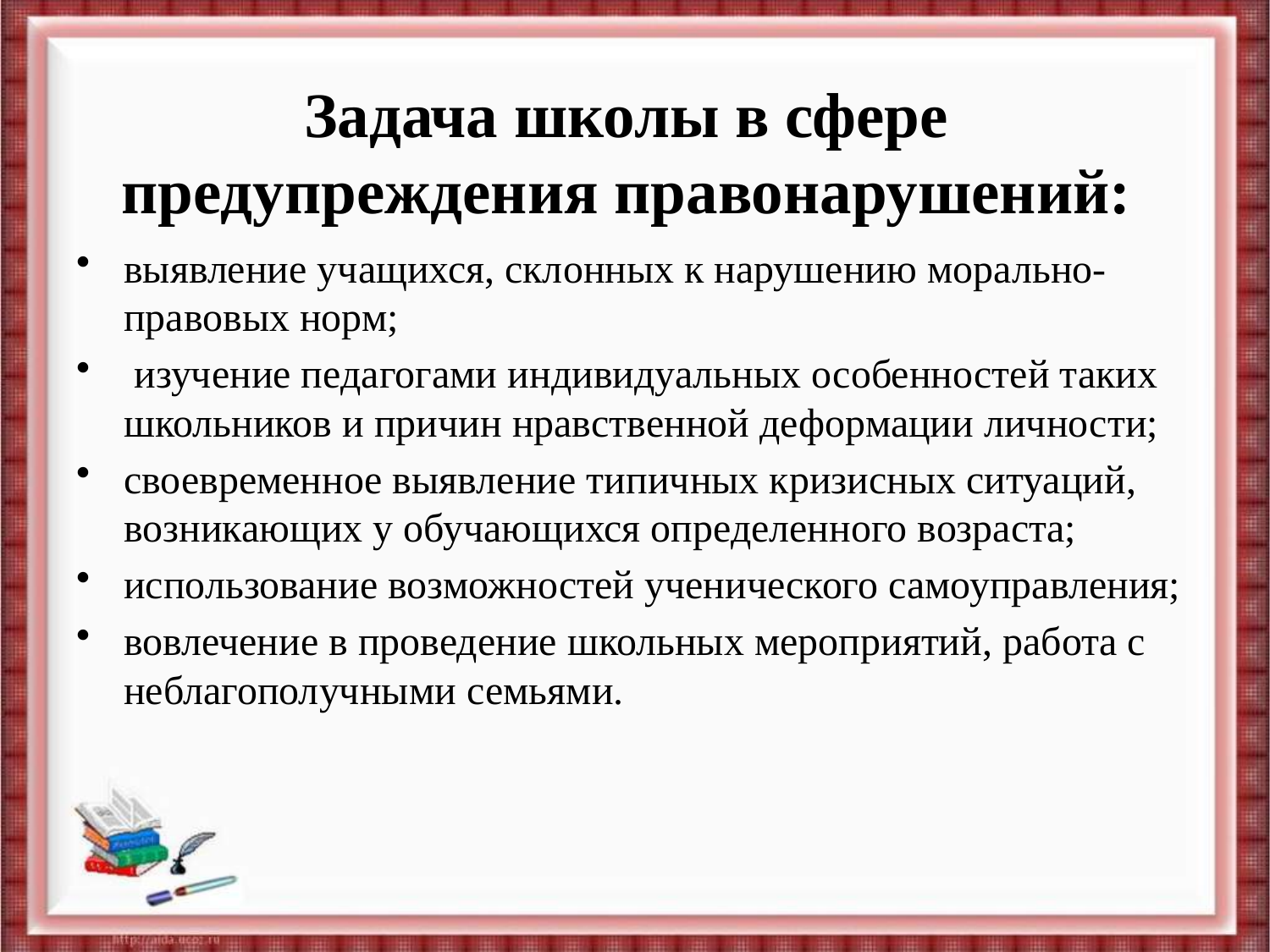

# Задача школы в сфере предупреждения правонарушений:
выявление учащихся, склонных к нарушению морально-правовых норм;
 изучение педагогами индивидуальных особенностей таких школьников и причин нравственной деформации личности;
своевременное выявление типичных кризисных ситуаций, возникающих у обучающихся определенного возраста;
использование возможностей ученического самоуправления;
вовлечение в проведение школьных мероприятий, работа с неблагополучными семьями.